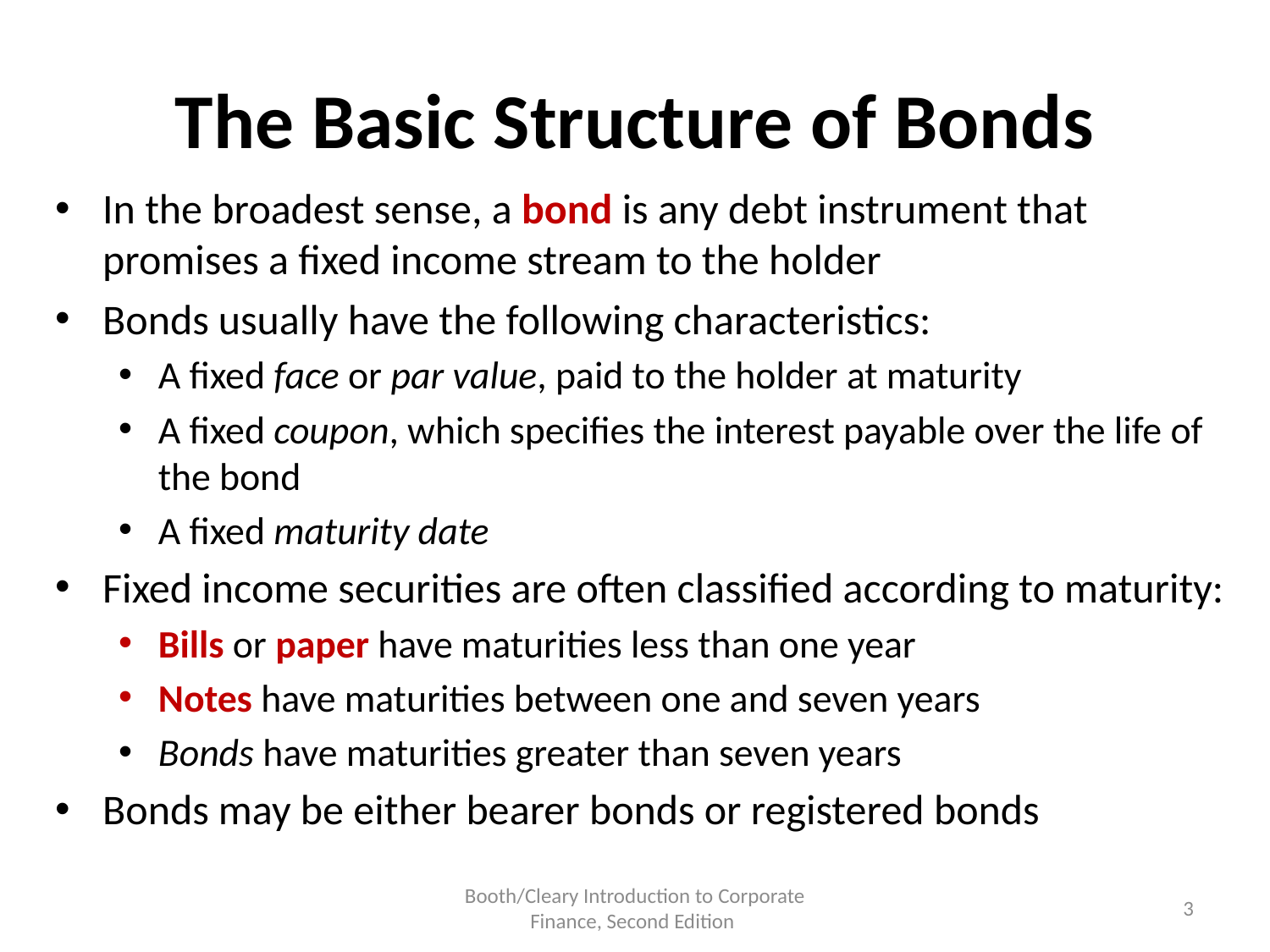

# The Basic Structure of Bonds
In the broadest sense, a bond is any debt instrument that promises a fixed income stream to the holder
Bonds usually have the following characteristics:
A fixed face or par value, paid to the holder at maturity
A fixed coupon, which specifies the interest payable over the life of the bond
A fixed maturity date
Fixed income securities are often classified according to maturity:
Bills or paper have maturities less than one year
Notes have maturities between one and seven years
Bonds have maturities greater than seven years
Bonds may be either bearer bonds or registered bonds
Booth/Cleary Introduction to Corporate Finance, Second Edition
3